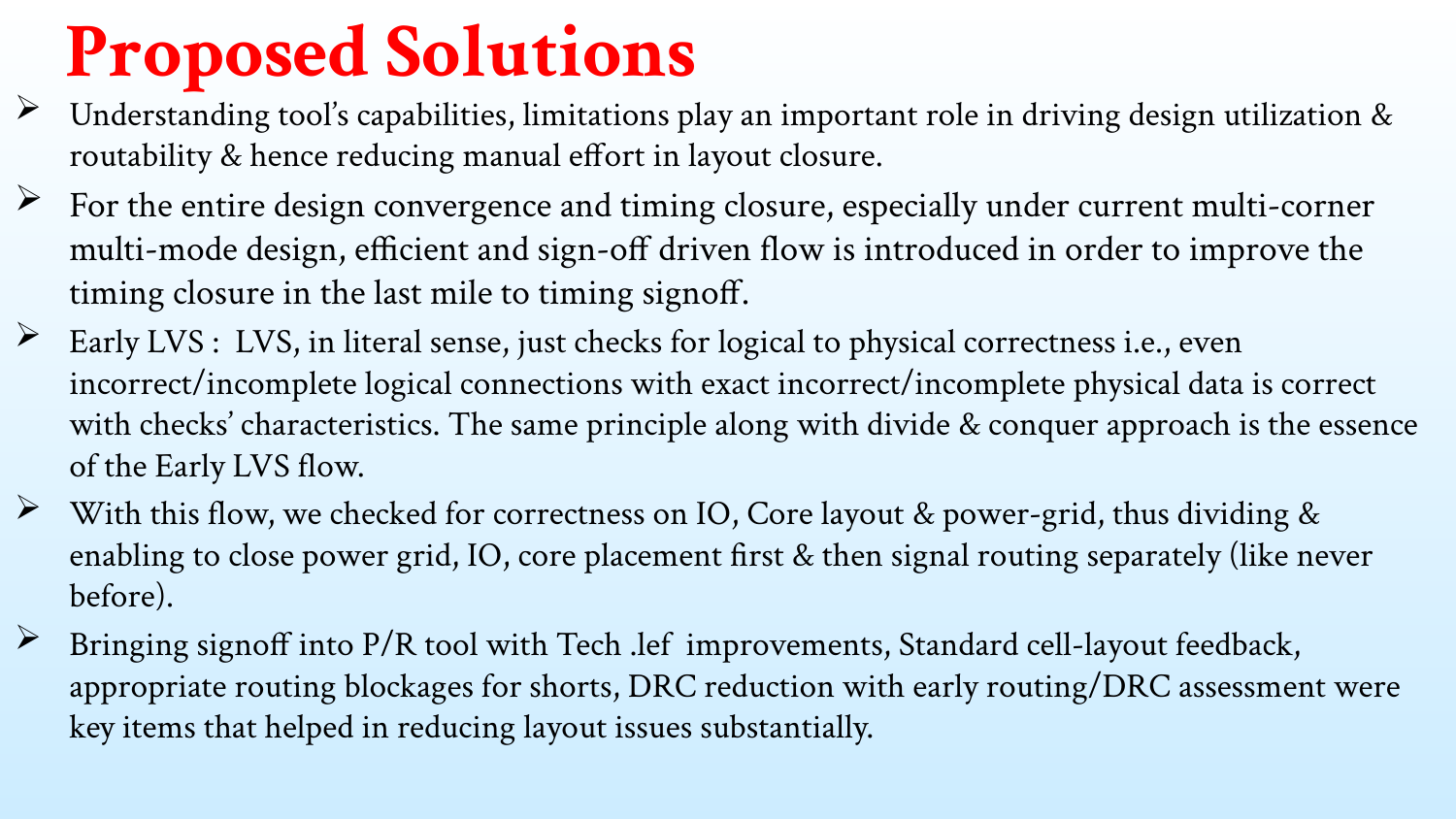

# Proposed Solutions
Understanding tool’s capabilities, limitations play an important role in driving design utilization & routability & hence reducing manual effort in layout closure.
For the entire design convergence and timing closure, especially under current multi-corner multi-mode design, efficient and sign-off driven flow is introduced in order to improve the timing closure in the last mile to timing signoff.
Early LVS :  LVS, in literal sense, just checks for logical to physical correctness i.e., even incorrect/incomplete logical connections with exact incorrect/incomplete physical data is correct with checks’ characteristics. The same principle along with divide & conquer approach is the essence of the Early LVS flow.
With this flow, we checked for correctness on IO, Core layout & power-grid, thus dividing & enabling to close power grid, IO, core placement first & then signal routing separately (like never before).
Bringing signoff into P/R tool with Tech .lef  improvements, Standard cell-layout feedback, appropriate routing blockages for shorts, DRC reduction with early routing/DRC assessment were key items that helped in reducing layout issues substantially.